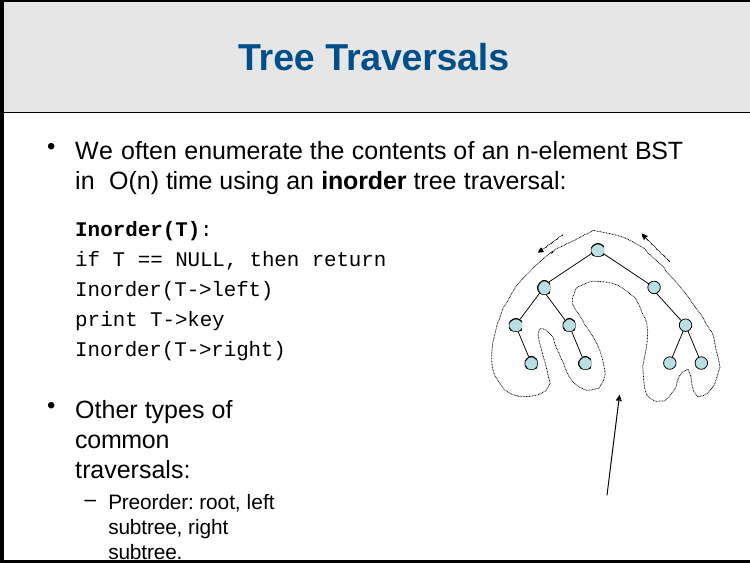

Tree Traversals
We often enumerate the contents of an n-element BST in  O(n) time using an inorder tree traversal:
Inorder(T):
if T == NULL, then return
Inorder(T->left)  print T->key  Inorder(T->right)

Other types of common traversals:
Preorder: root, left subtree, right subtree.
Postorder: left subtree, right subtree, root.
Eulerian: root, left subtree, root, right subtree, root.
(sequence of nodes encountered when we “walk around” a BST)